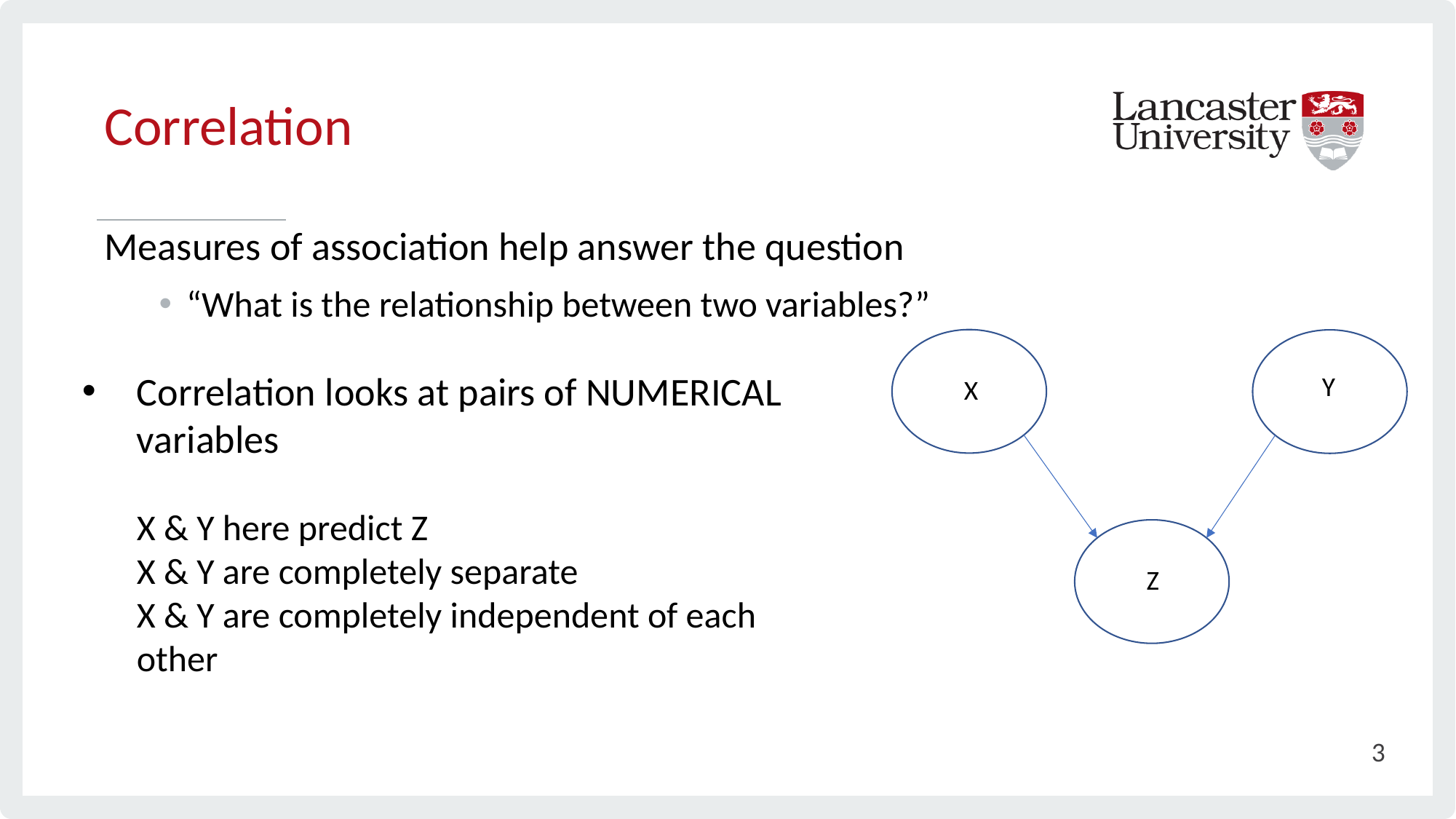

# Correlation
Measures of association help answer the question
“What is the relationship between two variables?”

X

Correlation looks at pairs of NUMERICAL variables

X & Y here predict Z
X & Y are completely separate
X & Y are completely independent of each other

Y

Z
3